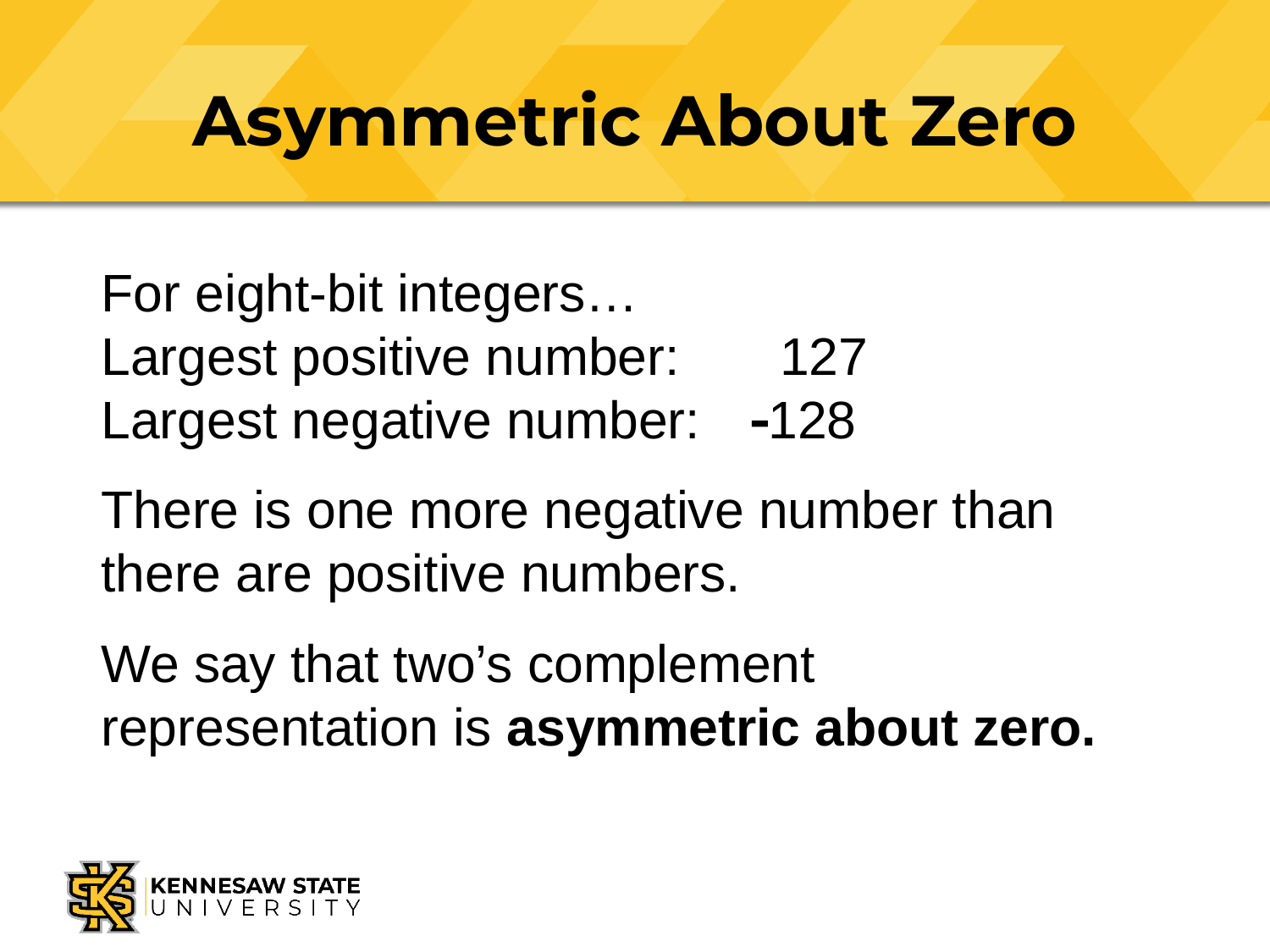

# Asymmetric About Zero
For eight-bit integers…
Largest positive number:	   127
Largest negative number:	 −128
There is one more negative number than there are positive numbers.
We say that two’s complement representation is asymmetric about zero.